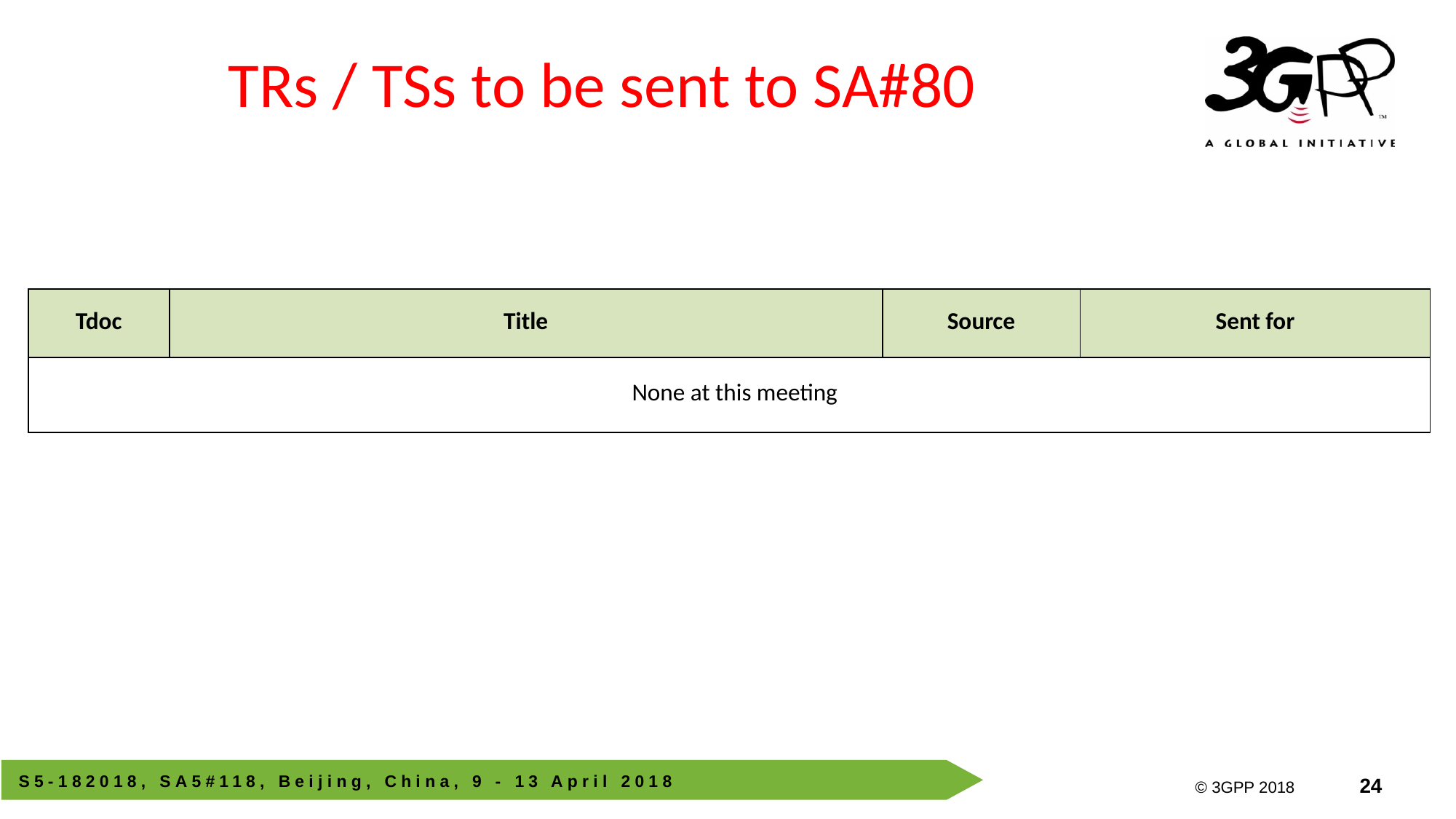

# TRs / TSs to be sent to SA#80
| Tdoc | Title | Source | Sent for |
| --- | --- | --- | --- |
| None at this meeting |  |  |  |